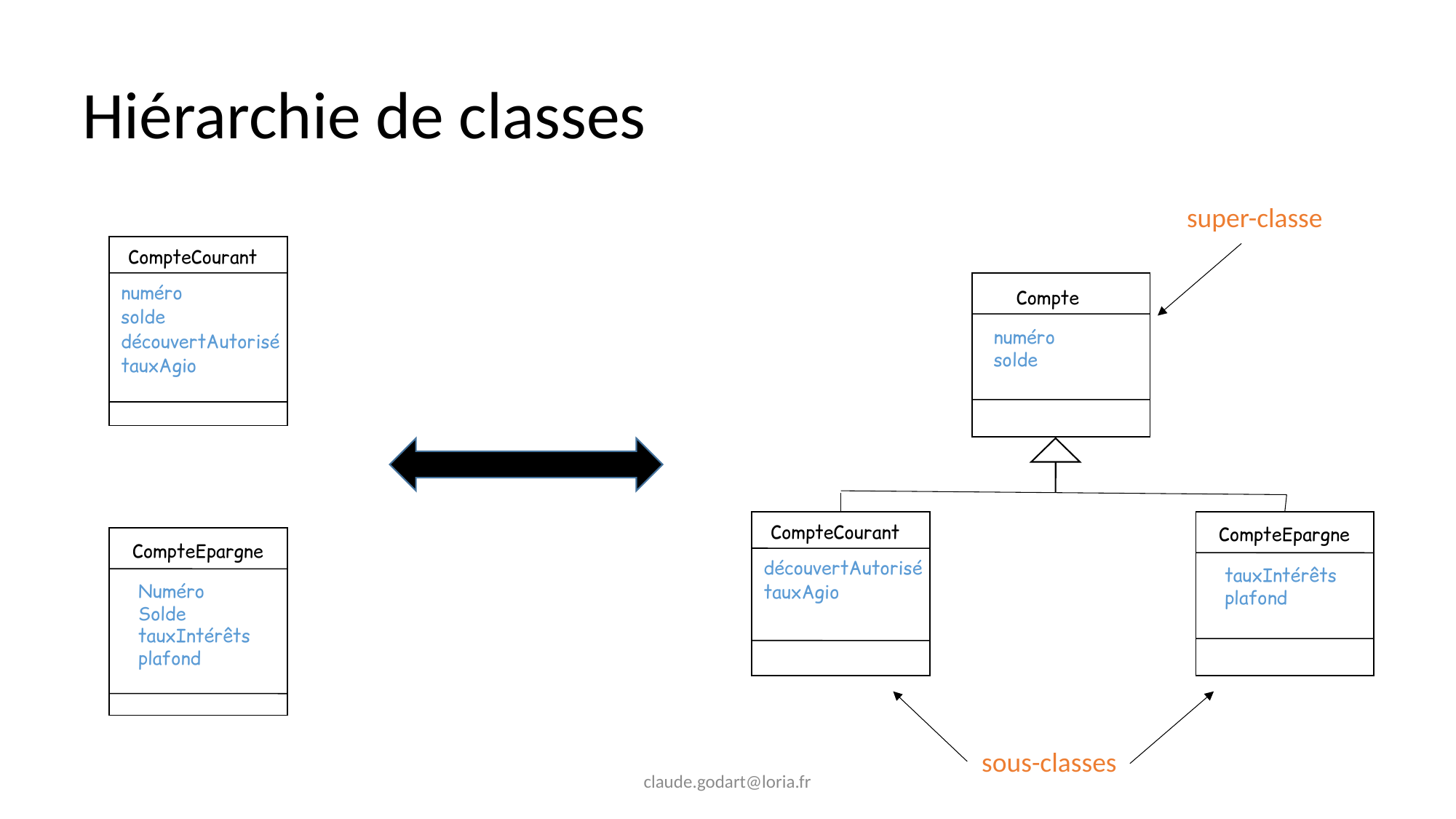

# Hiérarchie de classes
super-classe

CompteCourant

numéro
solde
découvertAutorisé
tauxAgio
Compte

numéro
solde

CompteCourant
CompteEpargne

CompteEpargne

découvertAutorisé
tauxAgio
tauxIntérêts
plafond

Numéro
Solde
tauxIntérêts
plafond

sous-classes
claude.godart@loria.fr